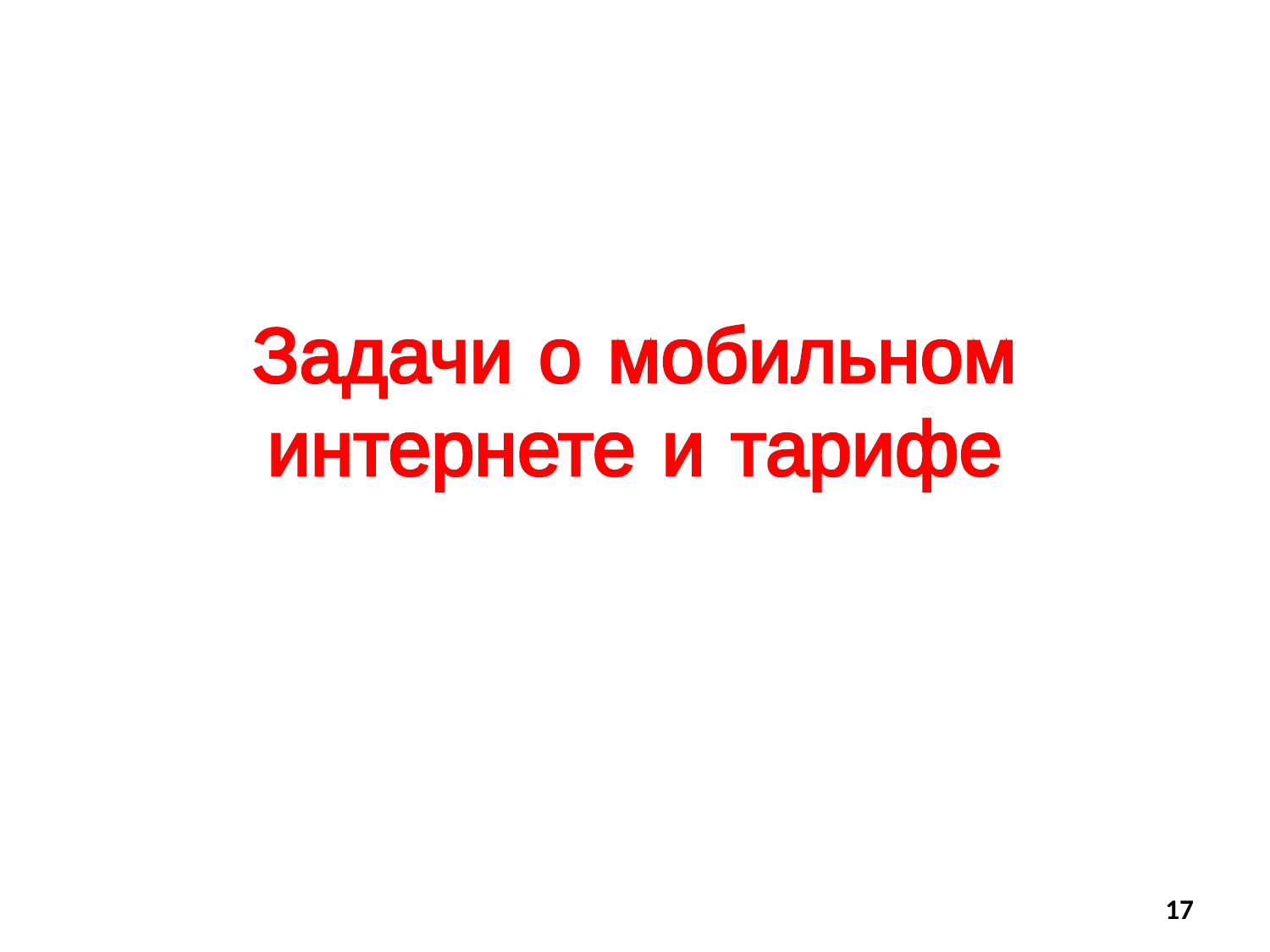

# Задачи о мобильном интернете и тарифе

17